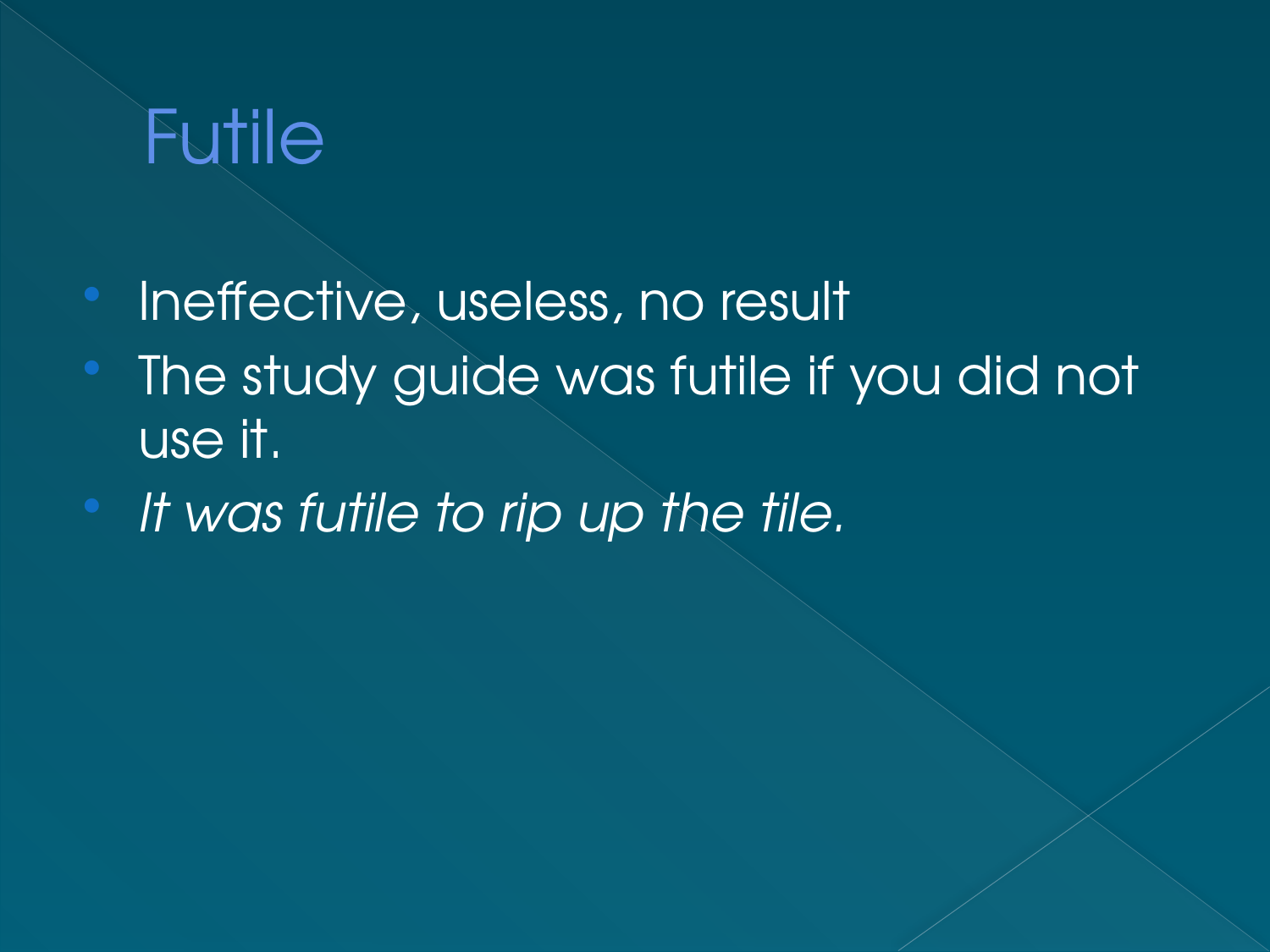

# Futile
Ineffective, useless, no result
The study guide was futile if you did not use it.
It was futile to rip up the tile.